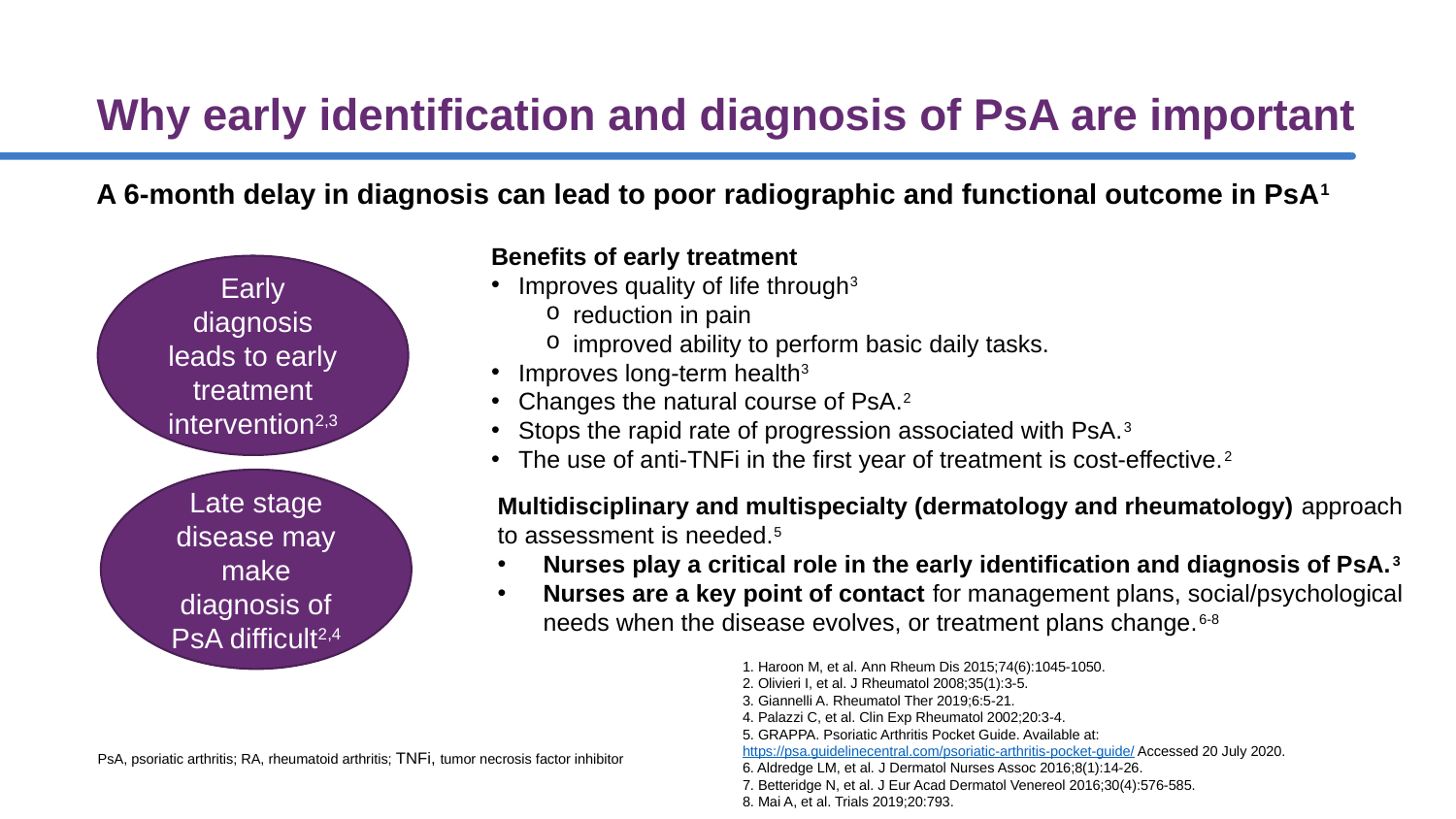

# Why early identification and diagnosis of PsA are important
A 6-month delay in diagnosis can lead to poor radiographic and functional outcome in PsA1
Benefits of early treatment
Improves quality of life through3
reduction in pain
improved ability to perform basic daily tasks.
Improves long-term health3
Changes the natural course of PsA.2
Stops the rapid rate of progression associated with PsA.3
The use of anti-TNFi in the first year of treatment is cost-effective.2
Early diagnosis leads to early treatment intervention2,3
Late stage disease may make diagnosis of PsA difficult2,4
Multidisciplinary and multispecialty (dermatology and rheumatology) approach to assessment is needed.5
Nurses play a critical role in the early identification and diagnosis of PsA.3
Nurses are a key point of contact for management plans, social/psychological needs when the disease evolves, or treatment plans change.6-8
1. Haroon M, et al. Ann Rheum Dis 2015;74(6):1045-1050.
2. Olivieri I, et al. J Rheumatol 2008;35(1):3-5.
3. Giannelli A. Rheumatol Ther 2019;6:5-21.
4. Palazzi C, et al. Clin Exp Rheumatol 2002;20:3-4.
5. GRAPPA. Psoriatic Arthritis Pocket Guide. Available at: https://psa.guidelinecentral.com/psoriatic-arthritis-pocket-guide/ Accessed 20 July 2020.
6. Aldredge LM, et al. J Dermatol Nurses Assoc 2016;8(1):14‐26.
7. Betteridge N, et al. J Eur Acad Dermatol Venereol 2016;30(4):576-585.
8. Mai A, et al. Trials 2019;20:793.

PsA, psoriatic arthritis; RA, rheumatoid arthritis; TNFi, tumor necrosis factor inhibitor